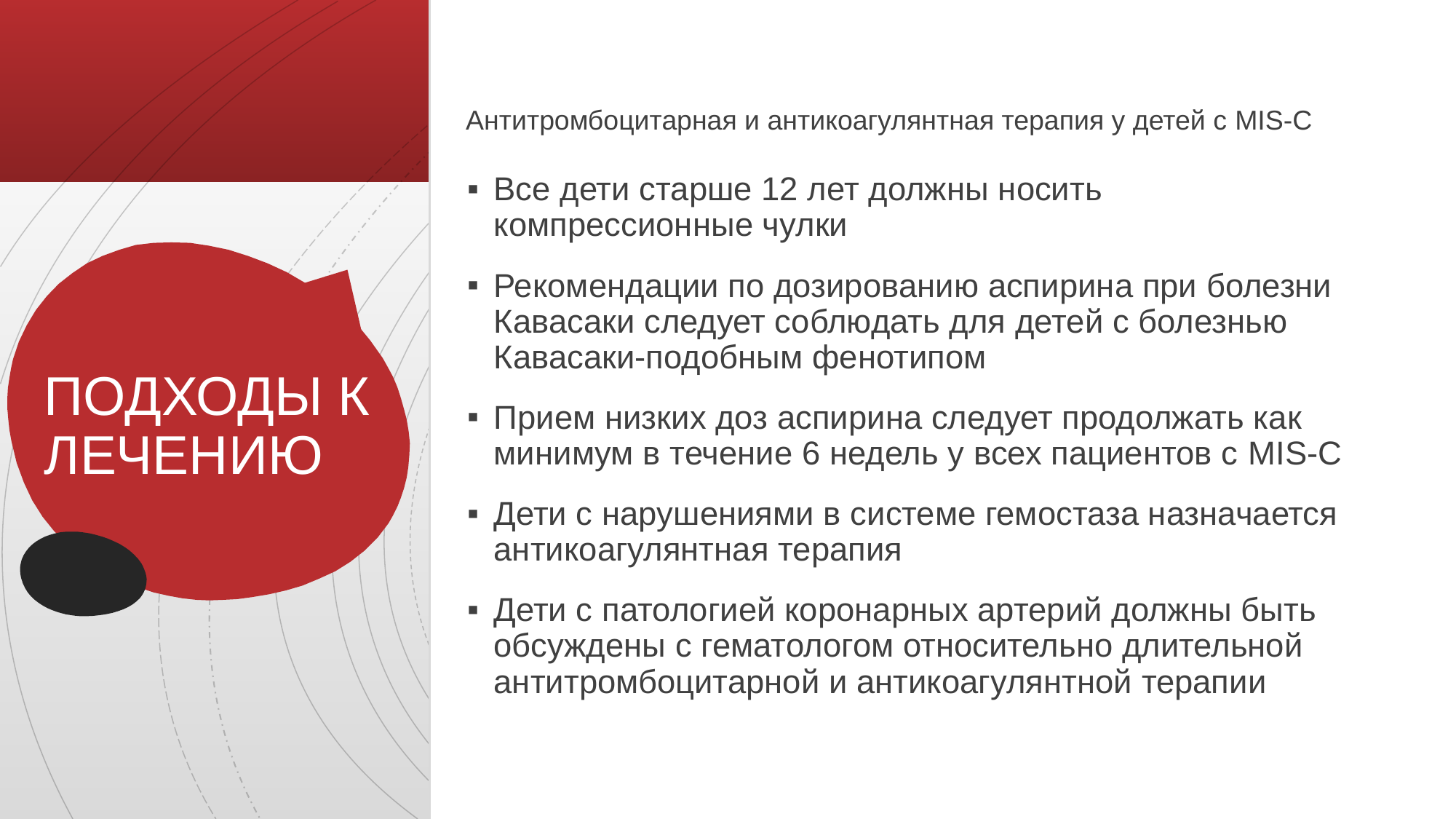

Антитромбоцитарная и антикоагулянтная терапия у детей с MIS-C
Все дети старше 12 лет должны носить компрессионные чулки
Рекомендации по дозированию аспирина при болезни Кавасаки следует соблюдать для детей с болезнью Кавасаки-подобным фенотипом
Прием низких доз аспирина следует продолжать как минимум в течение 6 недель у всех пациентов с MIS-C
Дети с нарушениями в системе гемостаза назначается антикоагулянтная терапия
Дети с патологией коронарных артерий должны быть обсуждены с гематологом относительно длительной антитромбоцитарной и антикоагулянтной терапии

# ПОДХОДЫ К ЛЕЧЕНИЮ